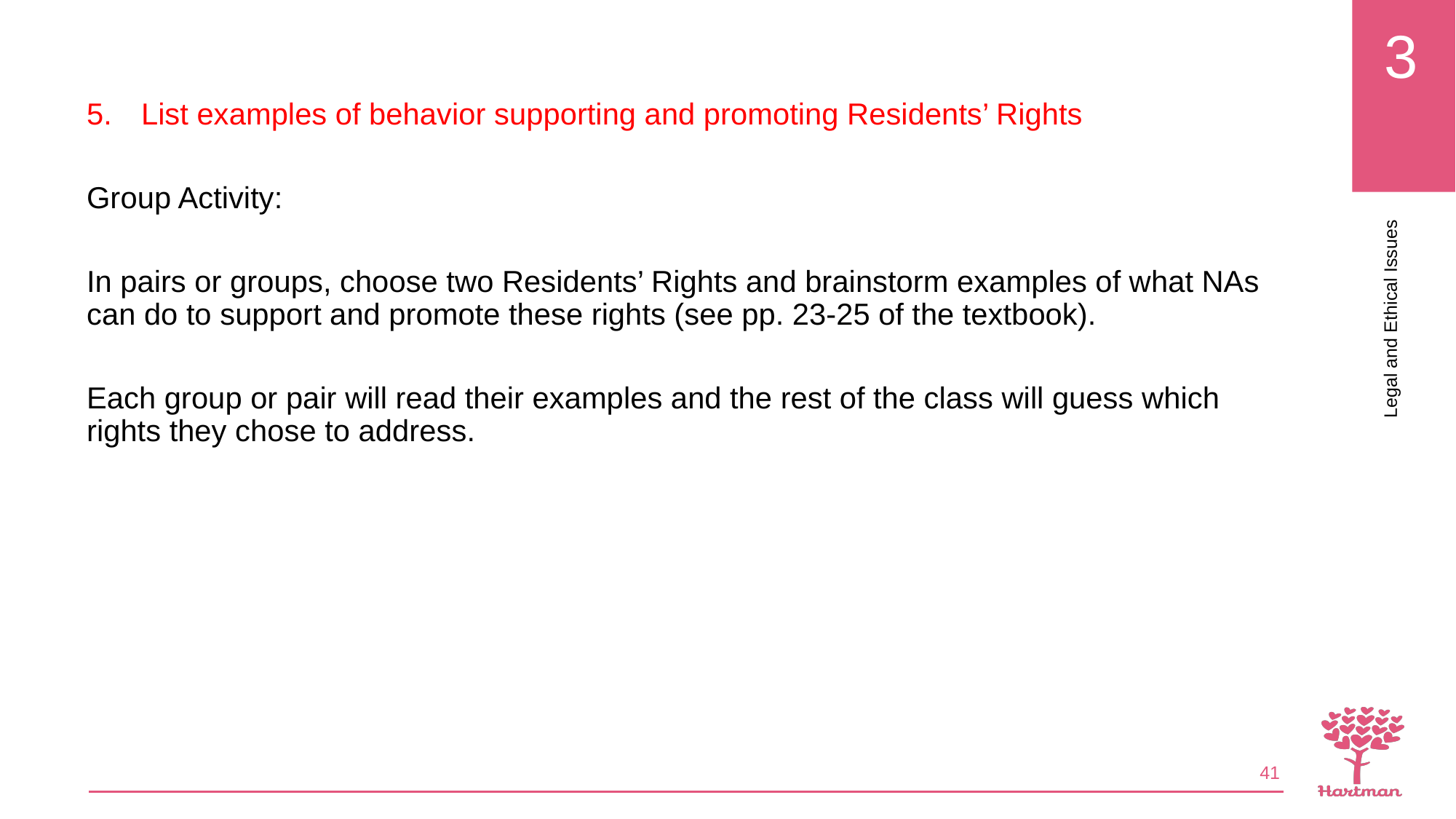

List examples of behavior supporting and promoting Residents’ Rights

Group Activity:

In pairs or groups, choose two Residents’ Rights and brainstorm examples of what NAs can do to support and promote these rights (see pp. 23-25 of the textbook).

Each group or pair will read their examples and the rest of the class will guess which rights they chose to address.

41